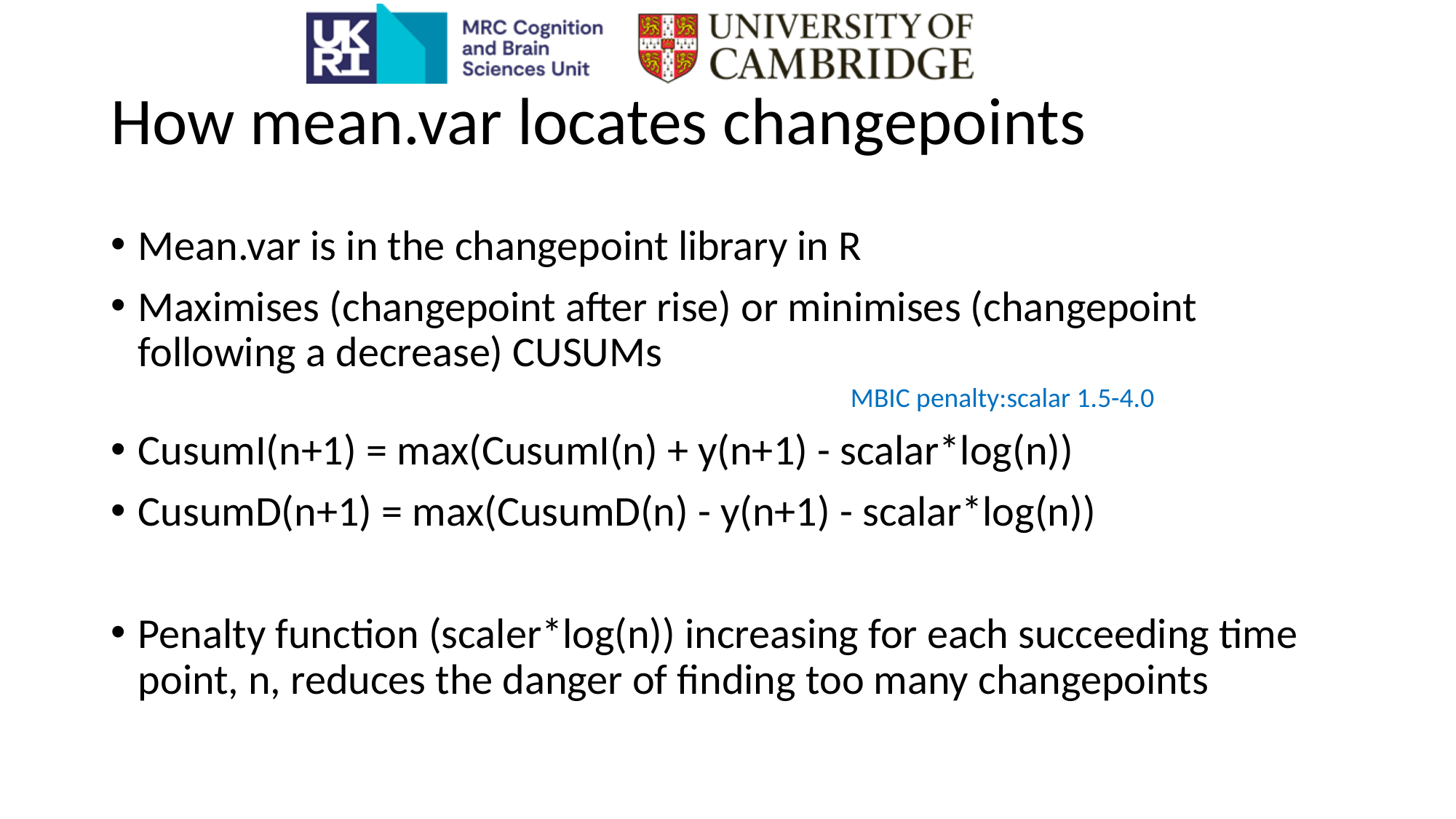

# How mean.var locates changepoints
Mean.var is in the changepoint library in R
Maximises (changepoint after rise) or minimises (changepoint following a decrease) CUSUMs
                                                 MBIC penalty:scalar 1.5-4.0
CusumI(n+1) = max(CusumI(n) + y(n+1) - scalar*log(n))
CusumD(n+1) = max(CusumD(n) - y(n+1) - scalar*log(n))

Penalty function (scaler*log(n)) increasing for each succeeding time point, n, reduces the danger of finding too many changepoints